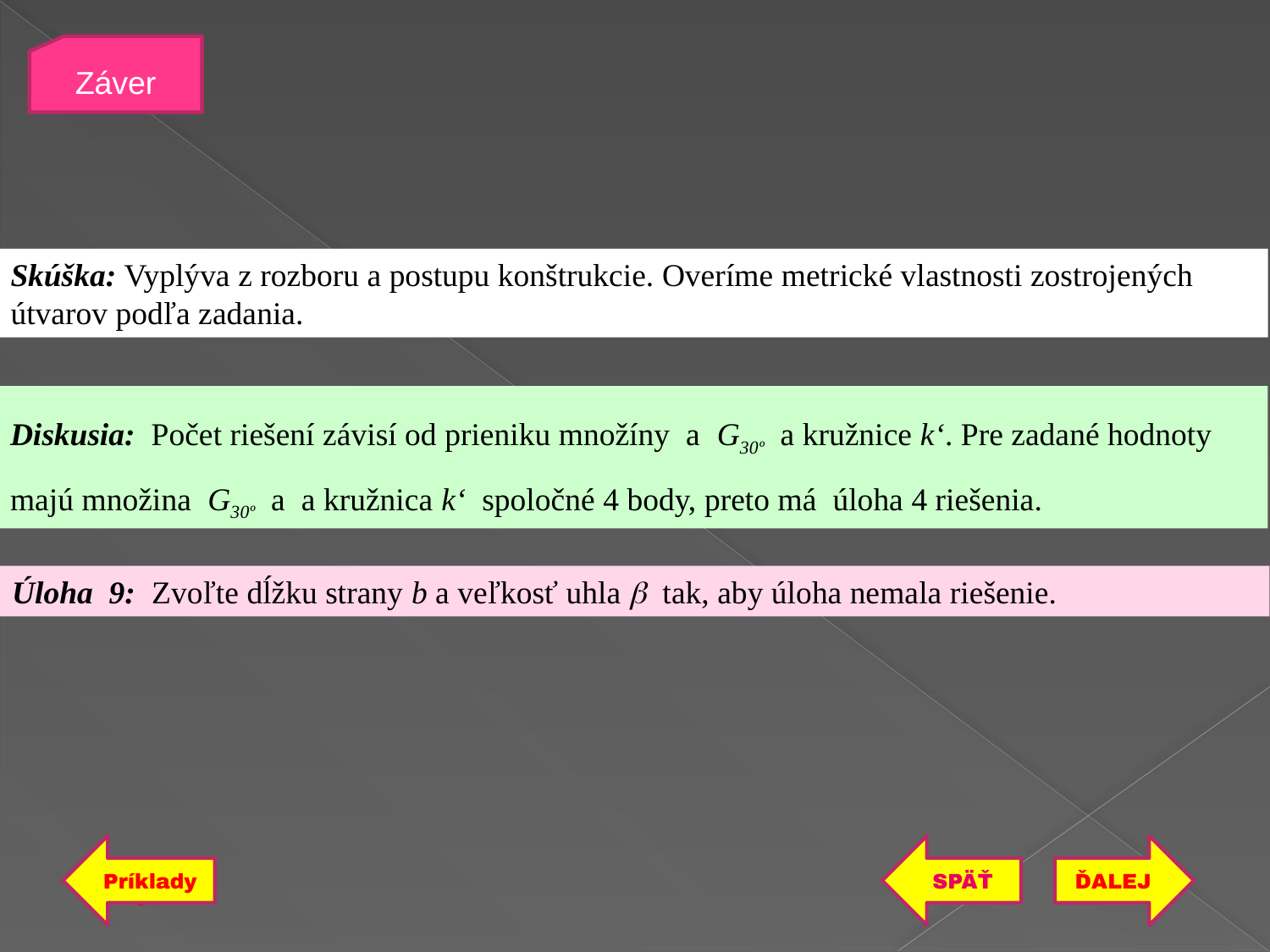

Záver
Záver
Skúška: Vyplýva z rozboru a postupu konštrukcie. Overíme metrické vlastnosti zostrojených útvarov podľa zadania.
Diskusia:  Počet riešení závisí od prieniku množíny  a  G30º  a kružnice k‘. Pre zadané hodnoty majú množina  G30º  a  a kružnica k‘  spoločné 4 body, preto má  úloha 4 riešenia.
Úloha  9:  Zvoľte dĺžku strany b a veľkosť uhla β  tak, aby úloha nemala riešenie.
Príklady
Príklady
späť
ĎALEJ
ĎALEJ